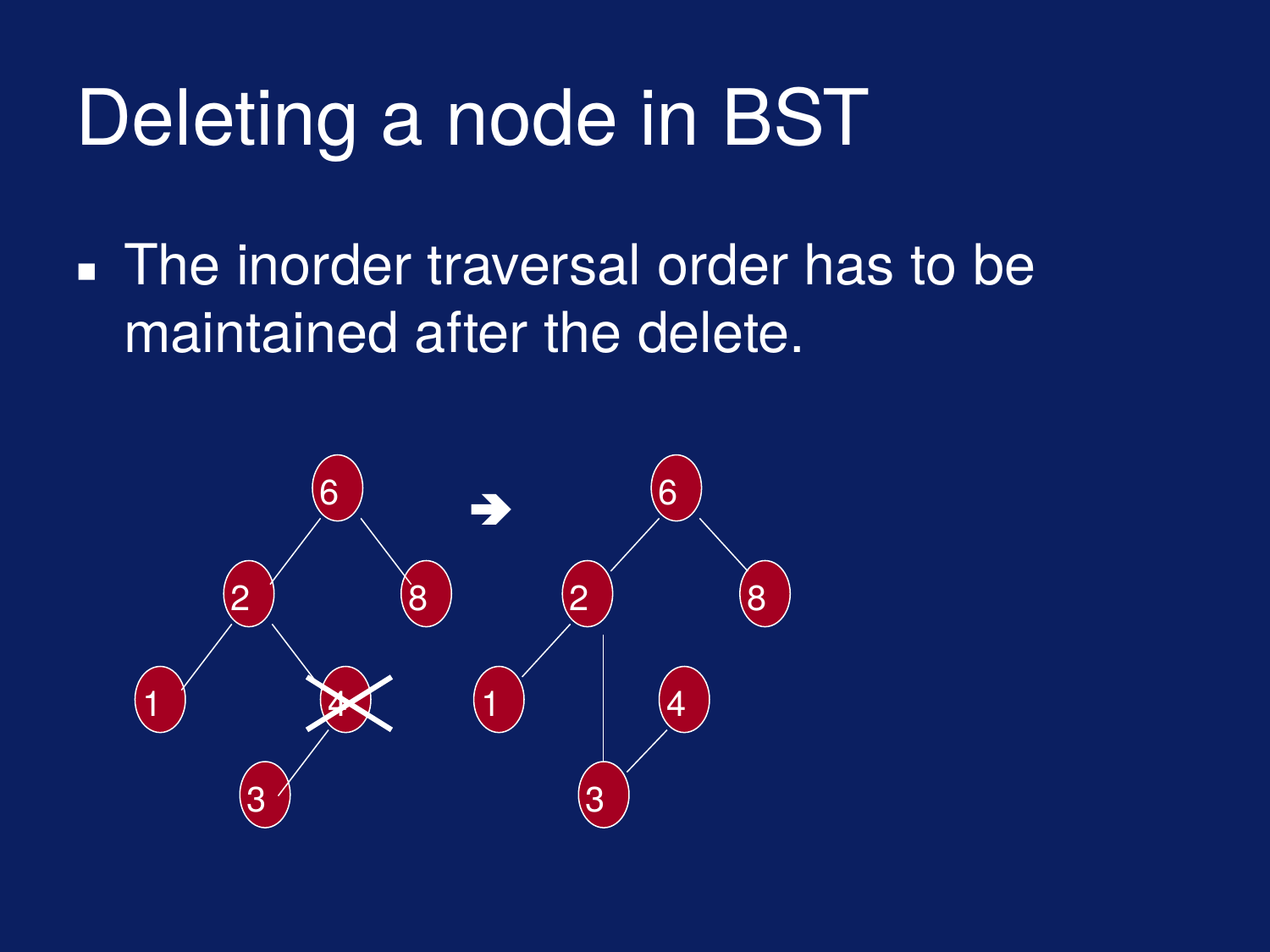

# Deleting a node in BST
The inorder traversal order has to be maintained after the delete.

6

2

8

1

4

3

6
🢂

2

8

1

4

3